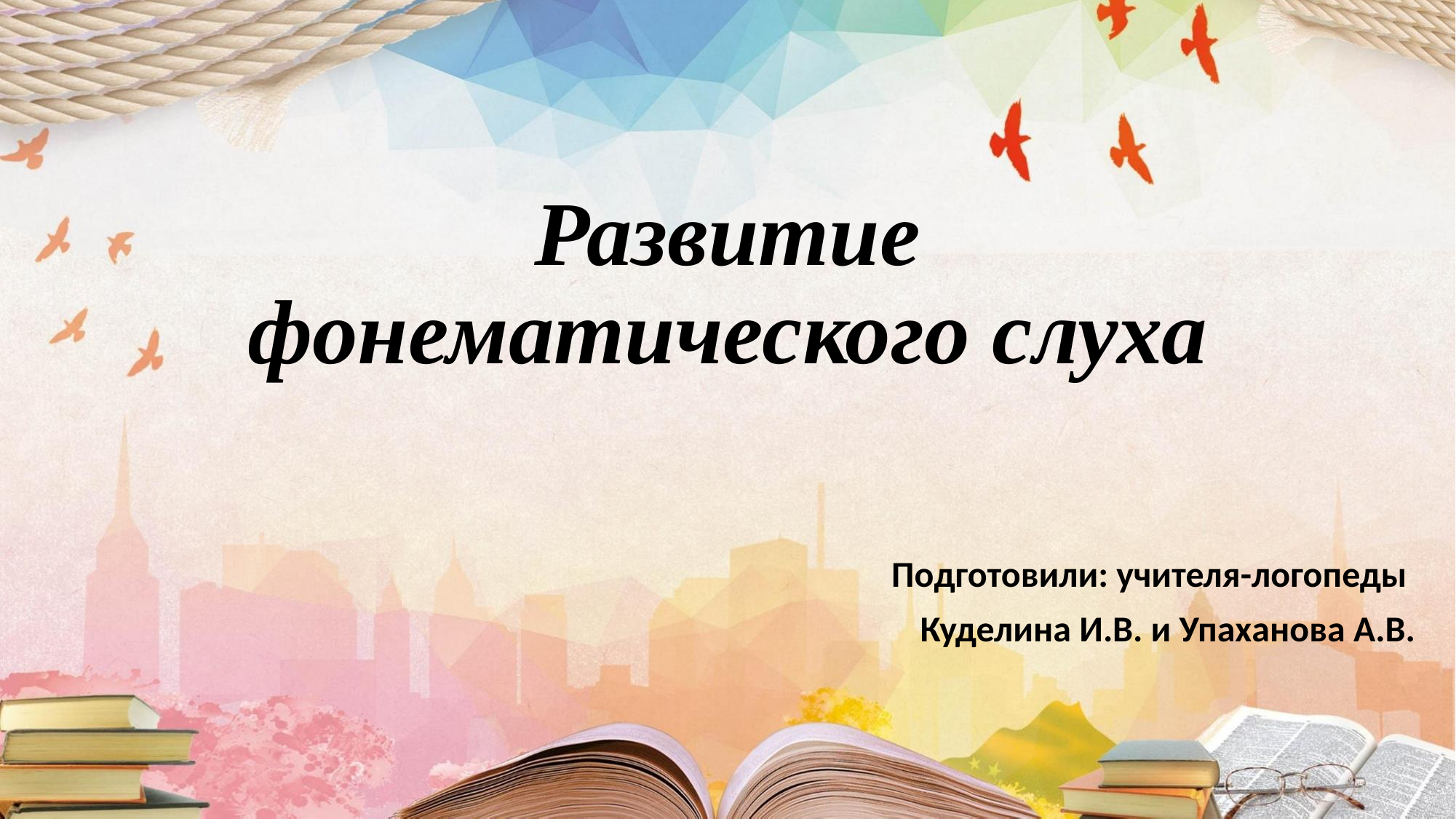

# Развитие фонематического слуха
Подготовили: учителя-логопеды
Куделина И.В. и Упаханова А.В.